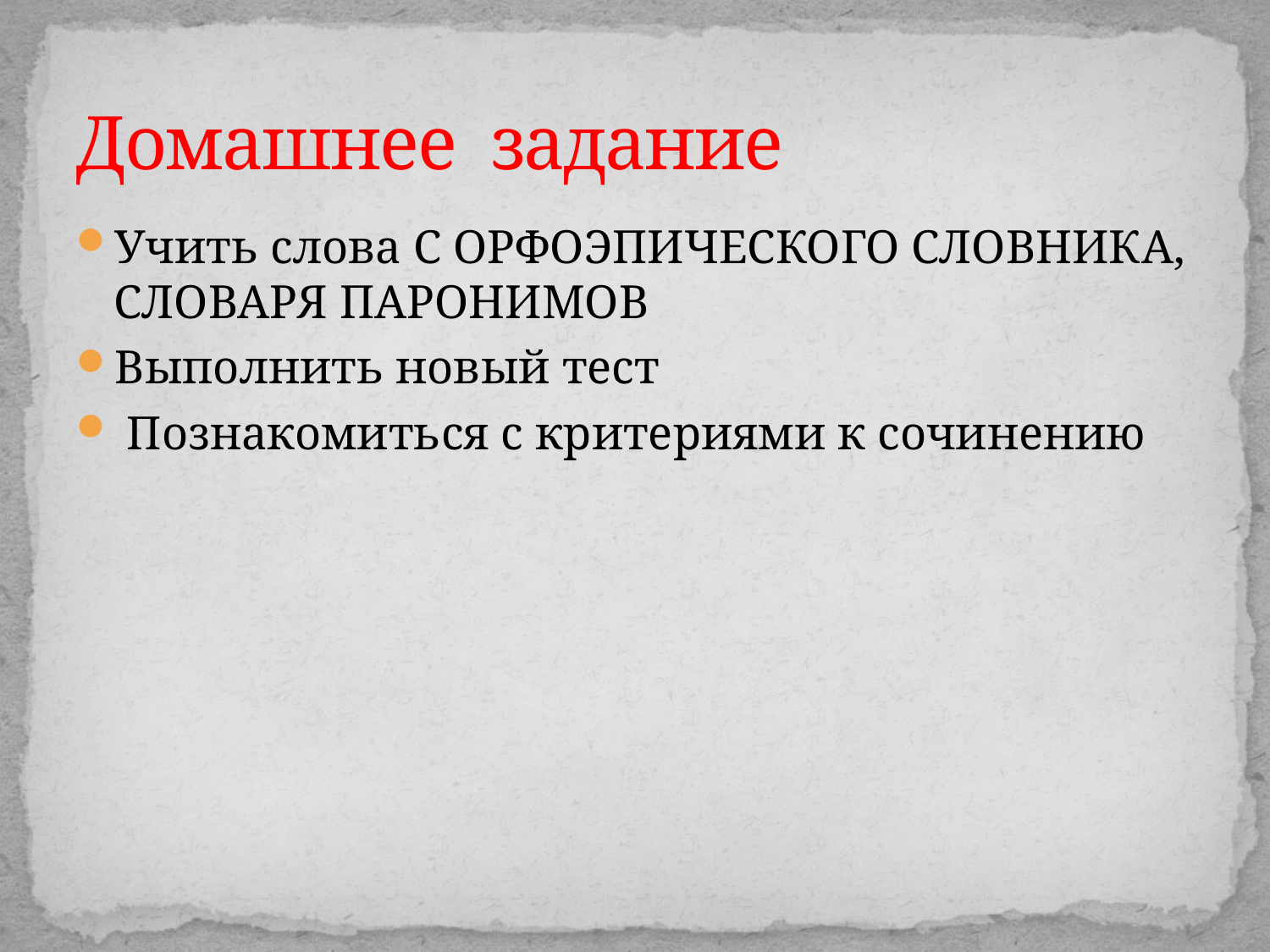

# Домашнее  задание
Учить слова С ОРФОЭПИЧЕСКОГО СЛОВНИКА, СЛОВАРЯ ПАРОНИМОВ
Выполнить новый тест
 Познакомиться с критериями к сочинению